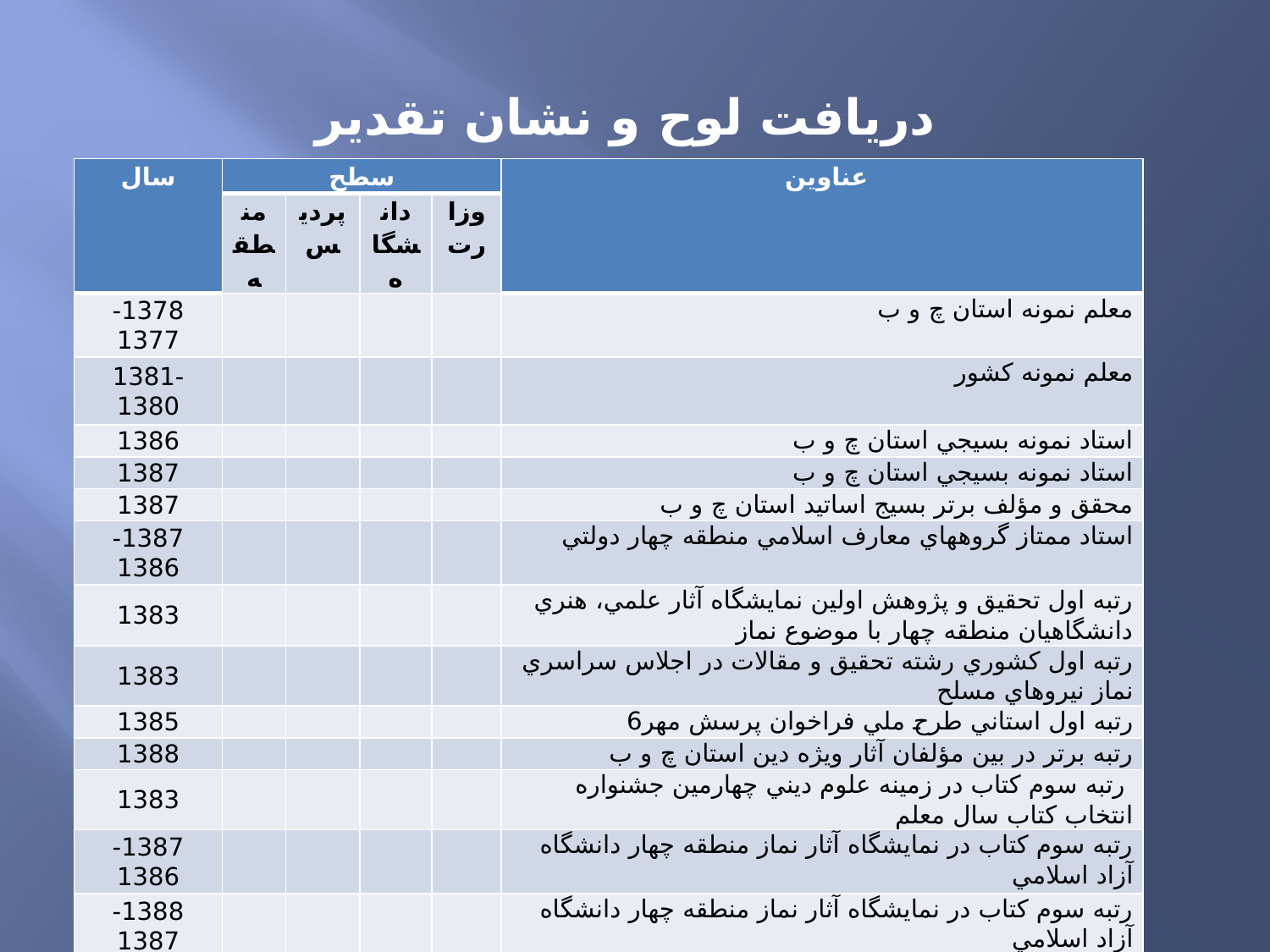

دریافت لوح و نشان تقدیر

| سال | سطح |  |  |  | عناوین |
| --- | --- | --- | --- | --- | --- |
|  | منطقه | پردیس | دانشگاه | وزارت |  |
| 1378- 1377 |  |  |  |  | معلم نمونه استان چ و ب |
| 1381-1380 |  |  |  |  | معلم نمونه کشور |
| 1386 |  |  |  |  | استاد نمونه بسيجي استان چ و ب |
| 1387 |  |  |  |  | استاد نمونه بسيجي استان چ و ب |
| 1387 |  |  |  |  | محقق و مؤلف برتر بسيج اساتيد استان چ و ب |
| 1387- 1386 |  |  |  |  | استاد ممتاز گروه­هاي معارف اسلامي منطقه چهار دولتي |
| 1383 |  |  |  |  | رتبه اول تحقيق و پژوهش اولين نمايشگاه آثار علمي، هنري دانشگاهيان منطقه چهار با موضوع نماز |
| 1383 |  |  |  |  | رتبه اول كشوري رشته تحقيق و مقالات در اجلاس سراسري نماز نيروهاي مسلح |
| 1385 |  |  |  |  | رتبه اول استاني طرح ملي فراخوان پرسش مهر6 |
| 1388 |  |  |  |  | رتبه برتر در بين مؤلفان آثار ويژه دين استان چ و ب |
| 1383 |  |  |  |  | رتبه سوم كتاب در زمينه علوم ديني چهارمين جشنواره انتخاب كتاب سال معلم |
| 1387- 1386 |  |  |  |  | رتبه سوم كتاب در نمايشگاه آثار نماز منطقه چهار دانشگاه آزاد اسلامي |
| 1388- 1387 |  |  |  |  | رتبه سوم كتاب در نمايشگاه آثار نماز منطقه چهار دانشگاه آزاد اسلامي |
| 1376- 1375 |  |  |  |  | رتبه برتر گروه آموزشي فلسفه و منطق در كشور |